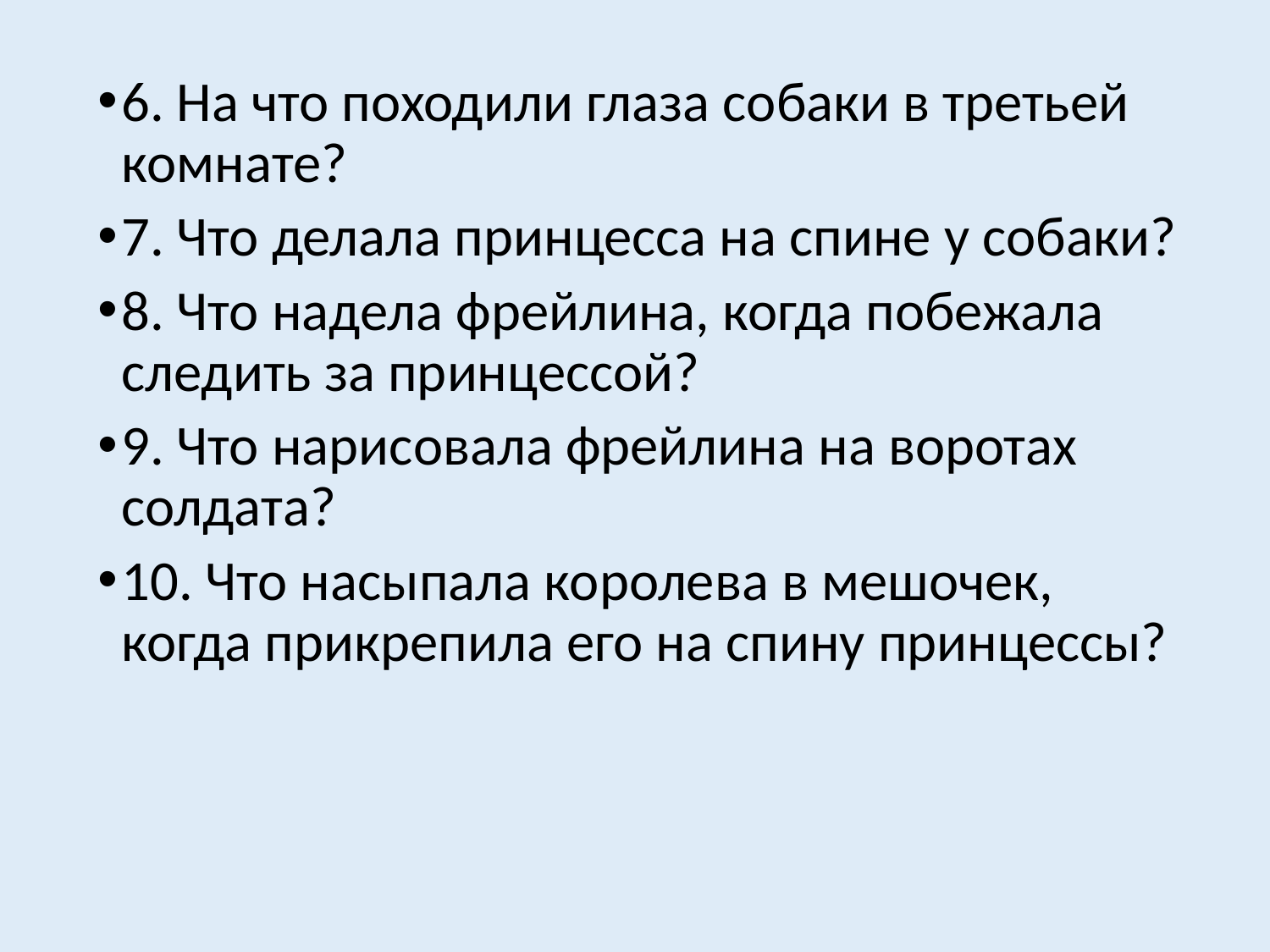

#
6. На что походили глаза собаки в третьей комнате?
7. Что делала принцесса на спине у собаки?
8. Что надела фрейлина, когда побежала следить за принцессой?
9. Что нарисовала фрейлина на воротах солдата?
10. Что насыпала королева в мешочек, когда прикрепила его на спину принцессы?